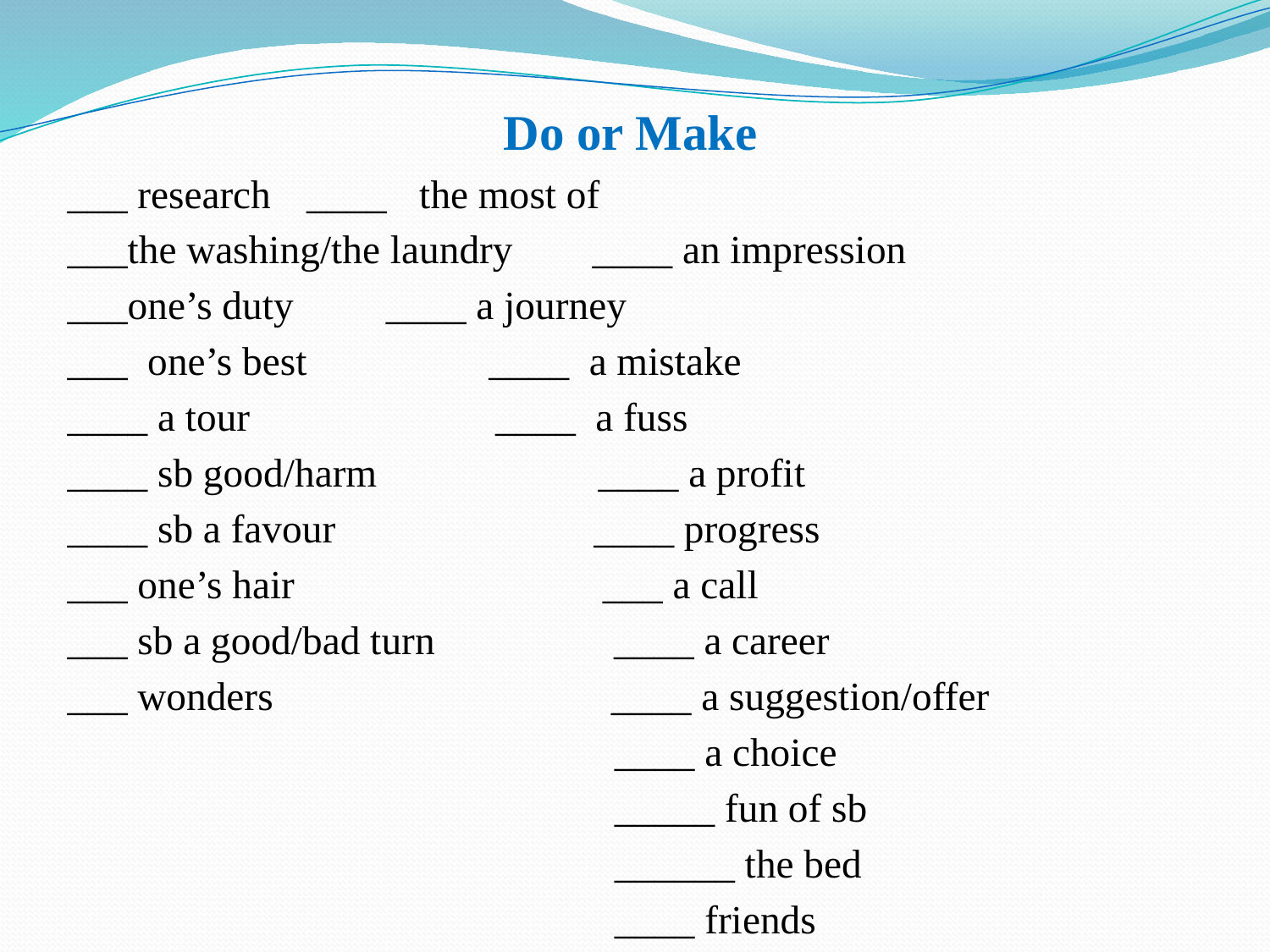

Do or Make
___ research			____ 	 the most of
___the washing/the laundry        ____ an impression
___one’s duty		        ____ a journey
___  one’s best		        ____  a mistake
____ a tour		                   ____  a fuss
____ sb good/harm	                   ____ a profit
____ sb a favour                          ____ progress
___ one’s hair                               ___ a call
___ sb a good/bad turn                  ____ a career
___ wonders                                  ____ a suggestion/offer
                                                       ____ a choice
                                                       _____ fun of sb
                                                       ______ the bed
                                                       ____ friends
#